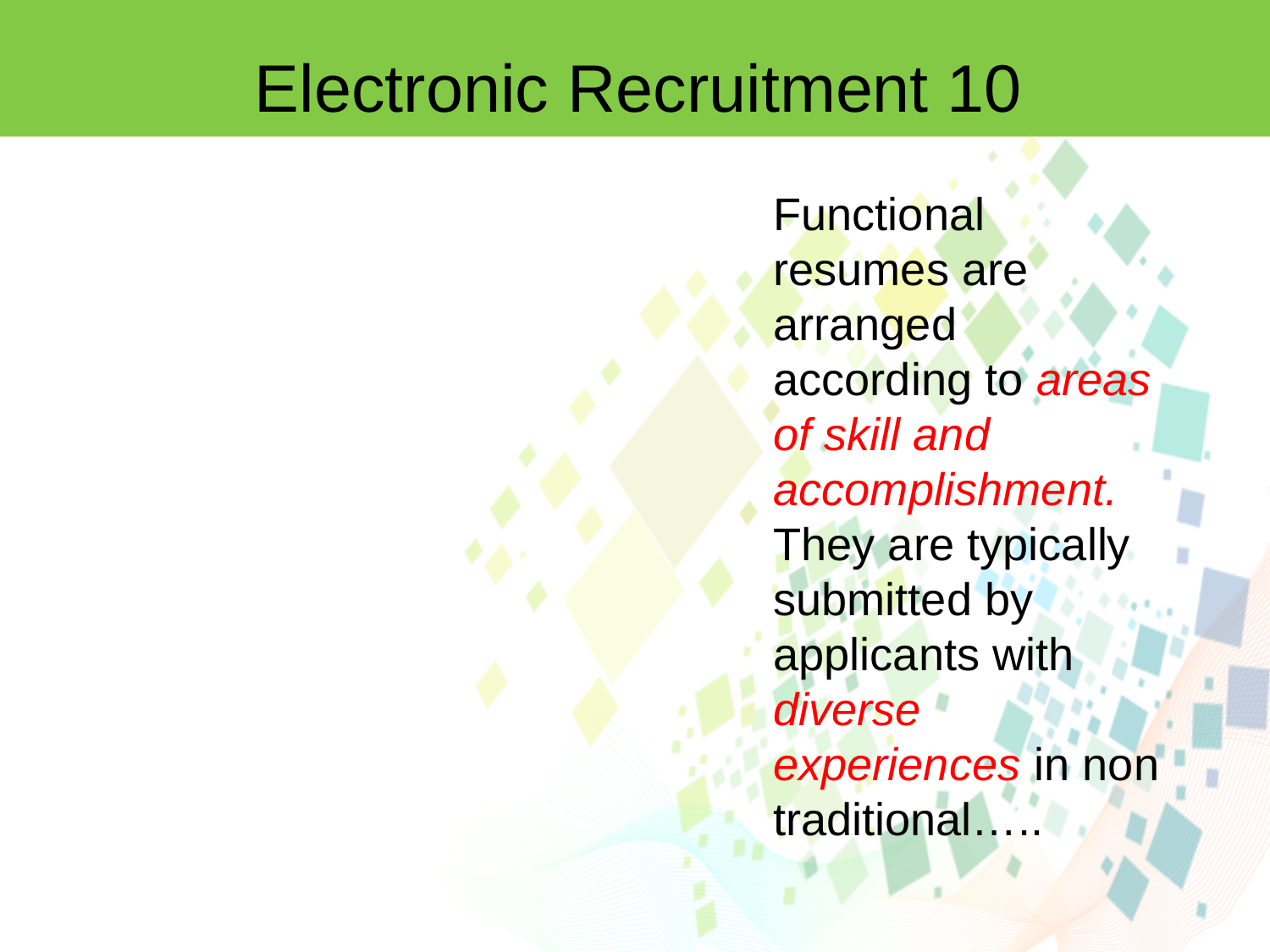

Electronic Recruitment 10
Functional resumes are arranged according to areas of skill and accomplishment.
They are typically submitted by applicants with diverse experiences in non traditional…..